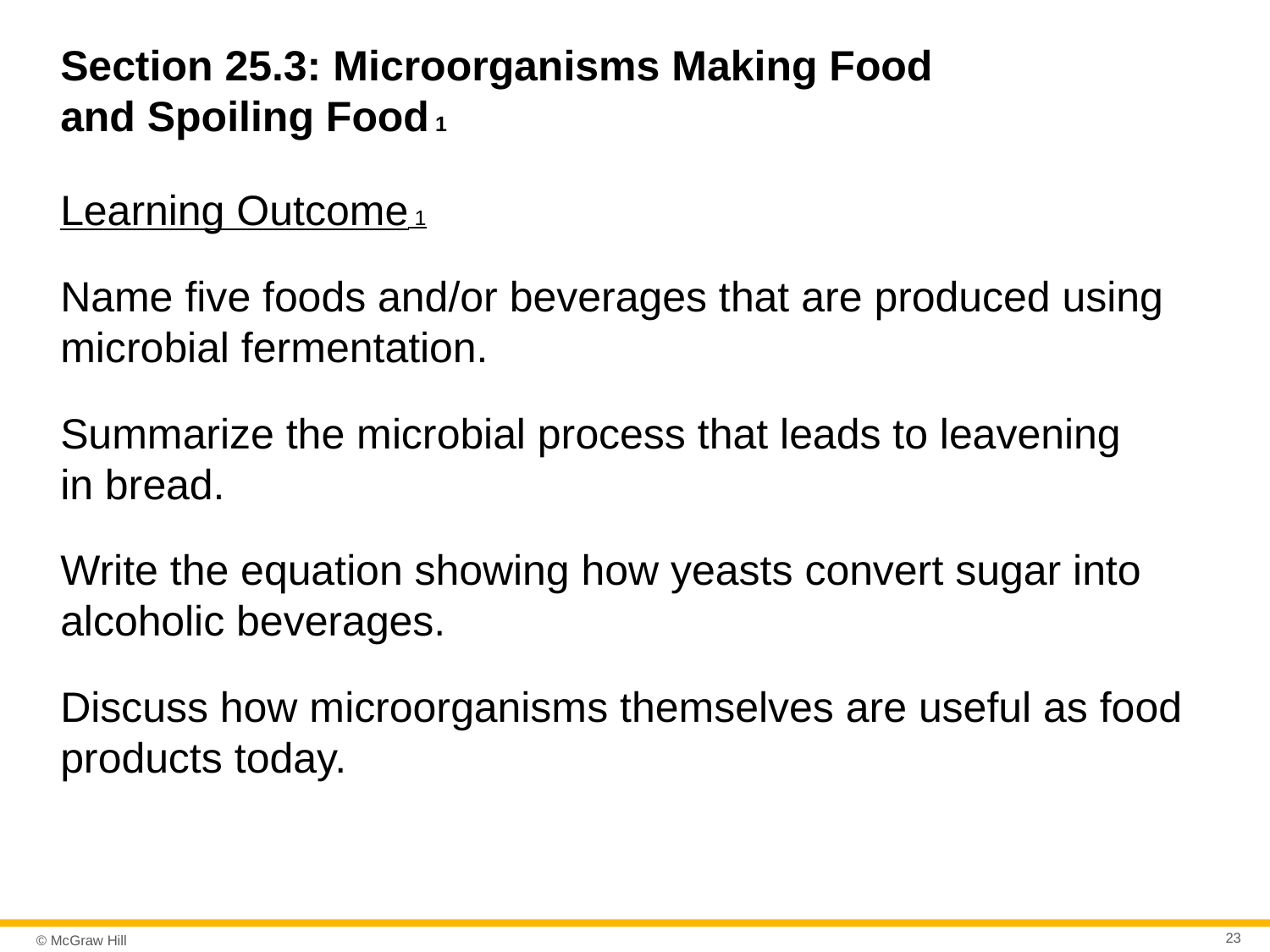

# Section 25.3: Microorganisms Making Food and Spoiling Food 1
Learning Outcome 1
Name five foods and/or beverages that are produced using microbial fermentation.
Summarize the microbial process that leads to leavening
in bread.
Write the equation showing how yeasts convert sugar into alcoholic beverages.
Discuss how microorganisms themselves are useful as food products today.